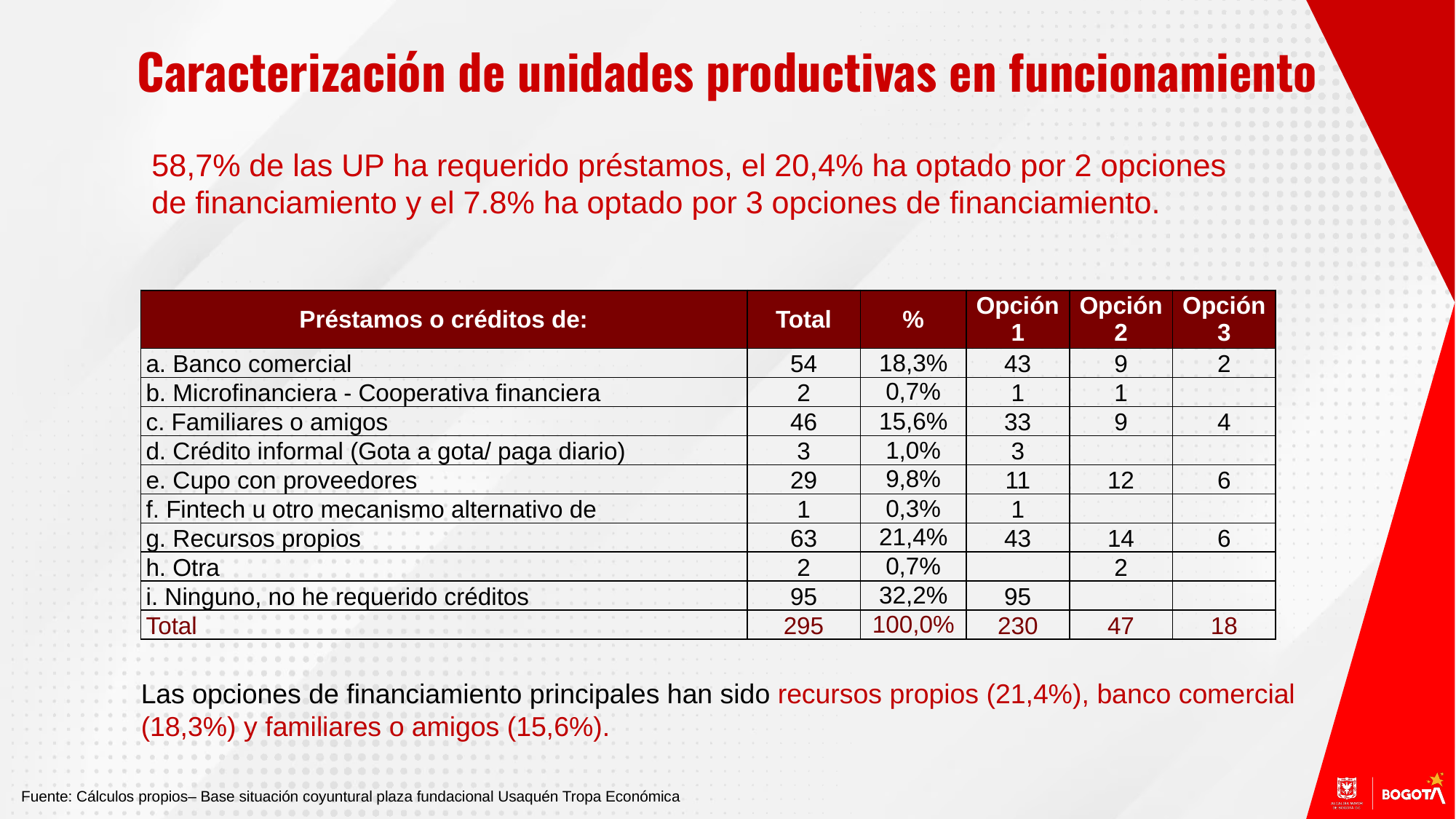

Caracterización de unidades productivas en funcionamiento
58,7% de las UP ha requerido préstamos, el 20,4% ha optado por 2 opciones de financiamiento y el 7.8% ha optado por 3 opciones de financiamiento.
| Préstamos o créditos de: | Total | % | Opción 1 | Opción 2 | Opción 3 |
| --- | --- | --- | --- | --- | --- |
| a. Banco comercial | 54 | 18,3% | 43 | 9 | 2 |
| b. Microfinanciera - Cooperativa financiera | 2 | 0,7% | 1 | 1 |  |
| c. Familiares o amigos | 46 | 15,6% | 33 | 9 | 4 |
| d. Crédito informal (Gota a gota/ paga diario) | 3 | 1,0% | 3 |  |  |
| e. Cupo con proveedores | 29 | 9,8% | 11 | 12 | 6 |
| f. Fintech u otro mecanismo alternativo de | 1 | 0,3% | 1 |  |  |
| g. Recursos propios | 63 | 21,4% | 43 | 14 | 6 |
| h. Otra | 2 | 0,7% |  | 2 |  |
| i. Ninguno, no he requerido créditos | 95 | 32,2% | 95 |  |  |
| Total | 295 | 100,0% | 230 | 47 | 18 |
Las opciones de financiamiento principales han sido recursos propios (21,4%), banco comercial (18,3%) y familiares o amigos (15,6%).
Fuente: Cálculos propios– Base situación coyuntural plaza fundacional Usaquén Tropa Económica